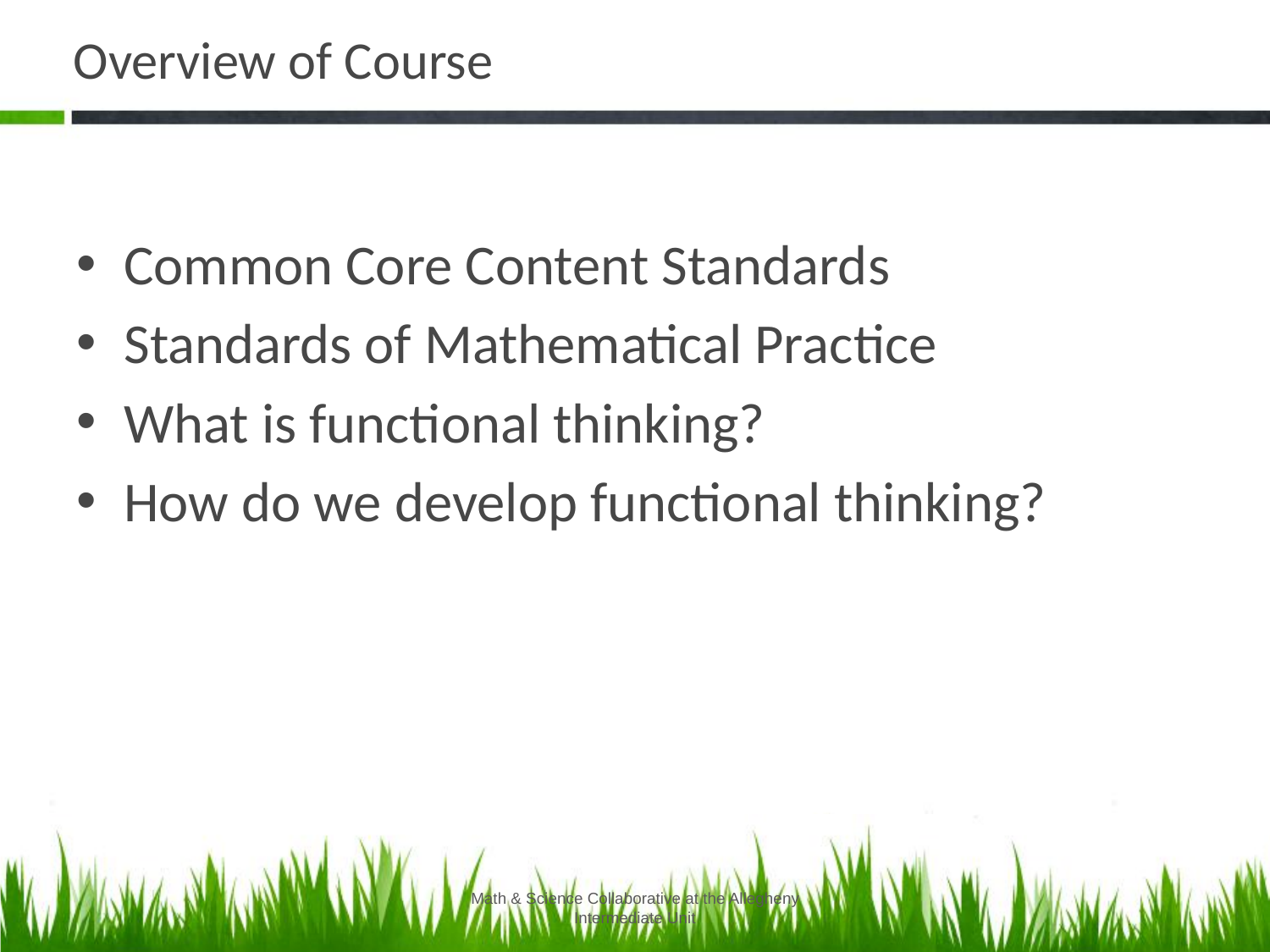

# Overview of Course
Common Core Content Standards
Standards of Mathematical Practice
What is functional thinking?
How do we develop functional thinking?
Math & Science Collaborative at the Allegheny Intermediate Unit